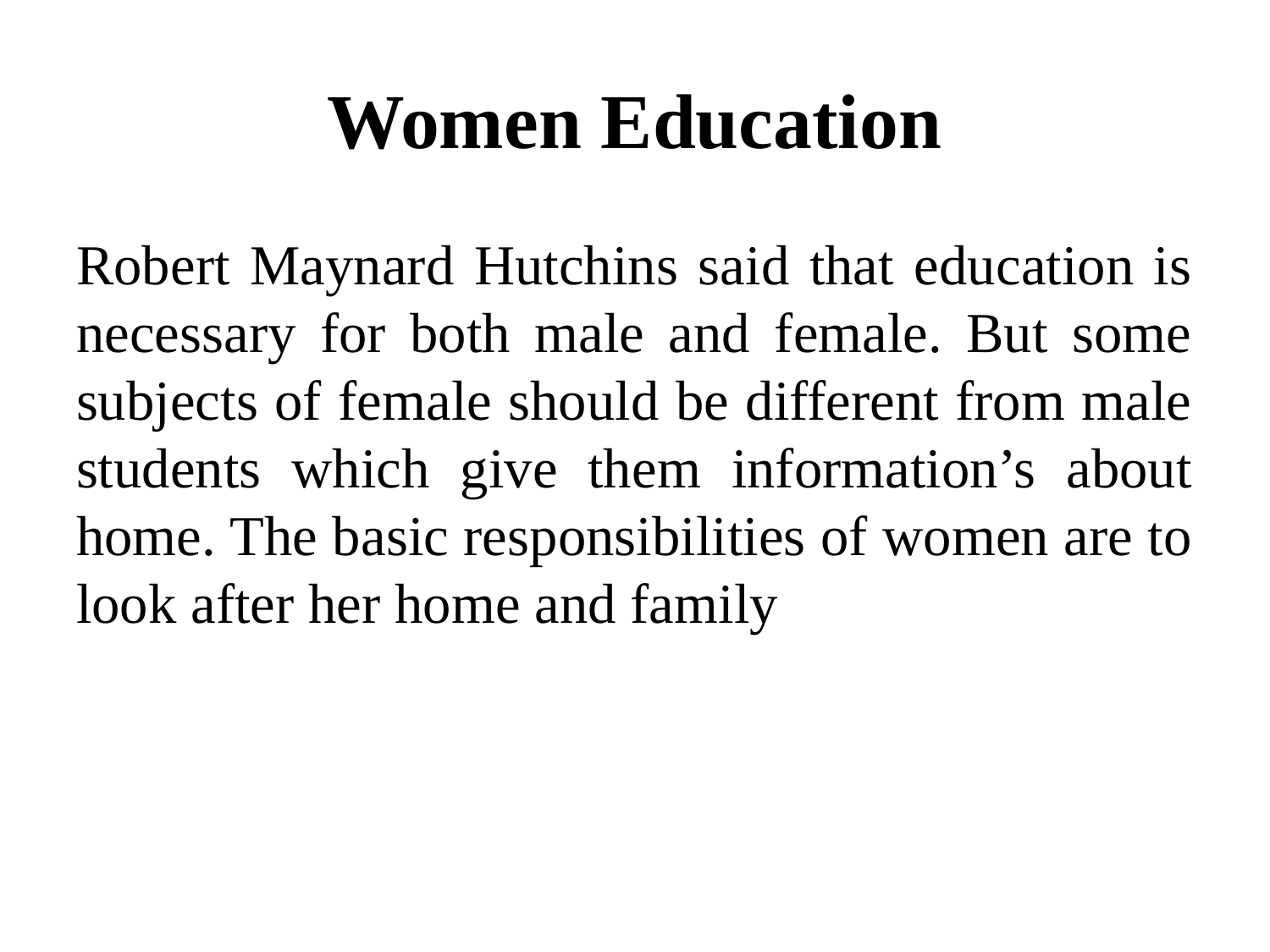

# Women Education
Robert Maynard Hutchins said that education is necessary for both male and female. But some subjects of female should be different from male students which give them information’s about home. The basic responsibilities of women are to look after her home and family